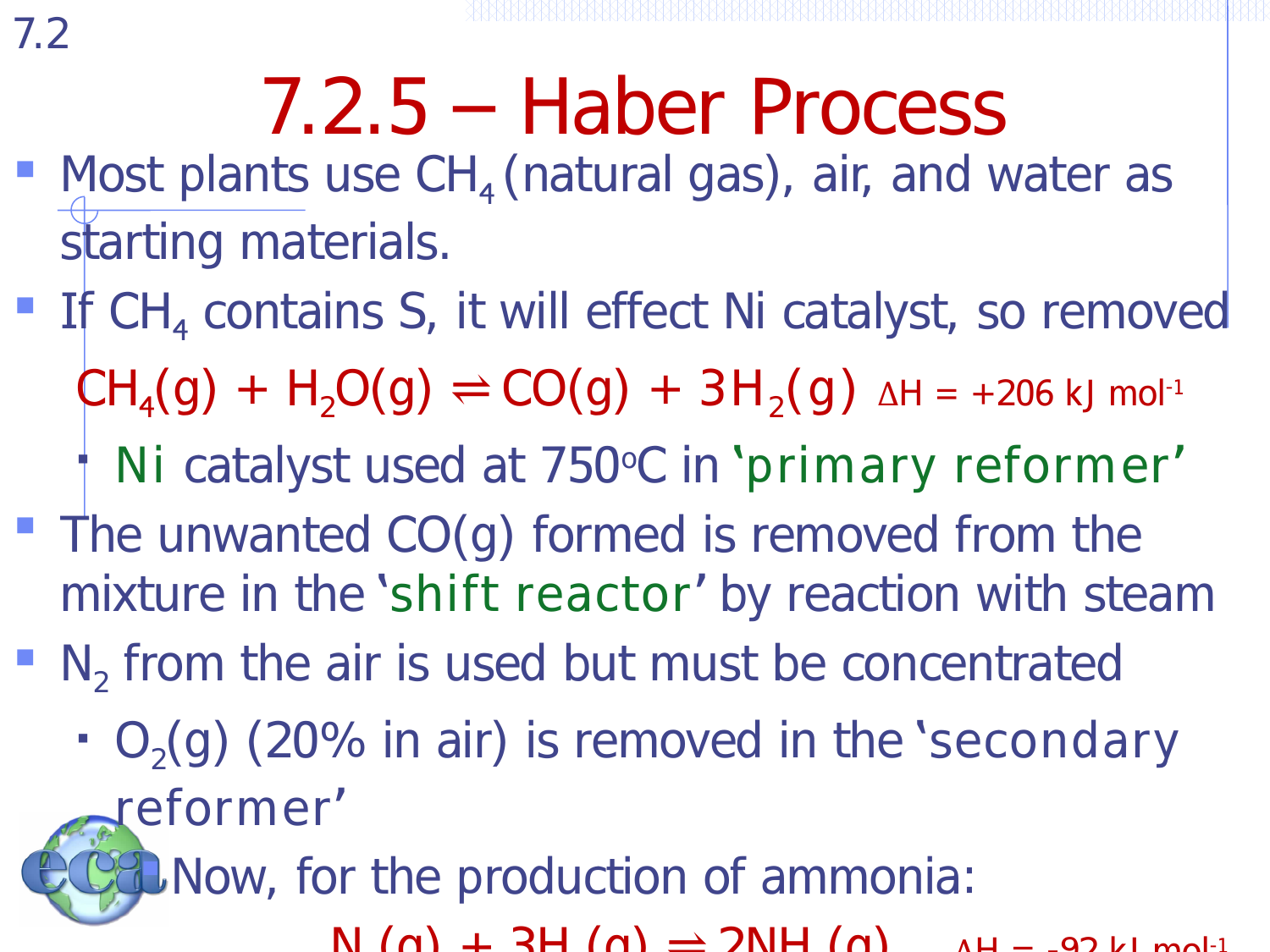

# 7.2.5 – Haber Process
Most plants use CH4 (natural gas), air, and water as starting materials.
If CH4 contains S, it will effect Ni catalyst, so removed
CH4(g) + H2O(g) ⇌ CO(g) + 3H2(g) ∆H = +206 kJ mol-1
Ni catalyst used at 750oC in ‘primary reformer’
The unwanted CO(g) formed is removed from the mixture in the ‘shift reactor’ by reaction with steam
N2 from the air is used but must be concentrated
O2(g) (20% in air) is removed in the ‘secondary reformer’
Now, for the production of ammonia:
		N2(g) + 3H2(g) ⇌ 2NH3(g)    ∆H = -92 kJ mol-1